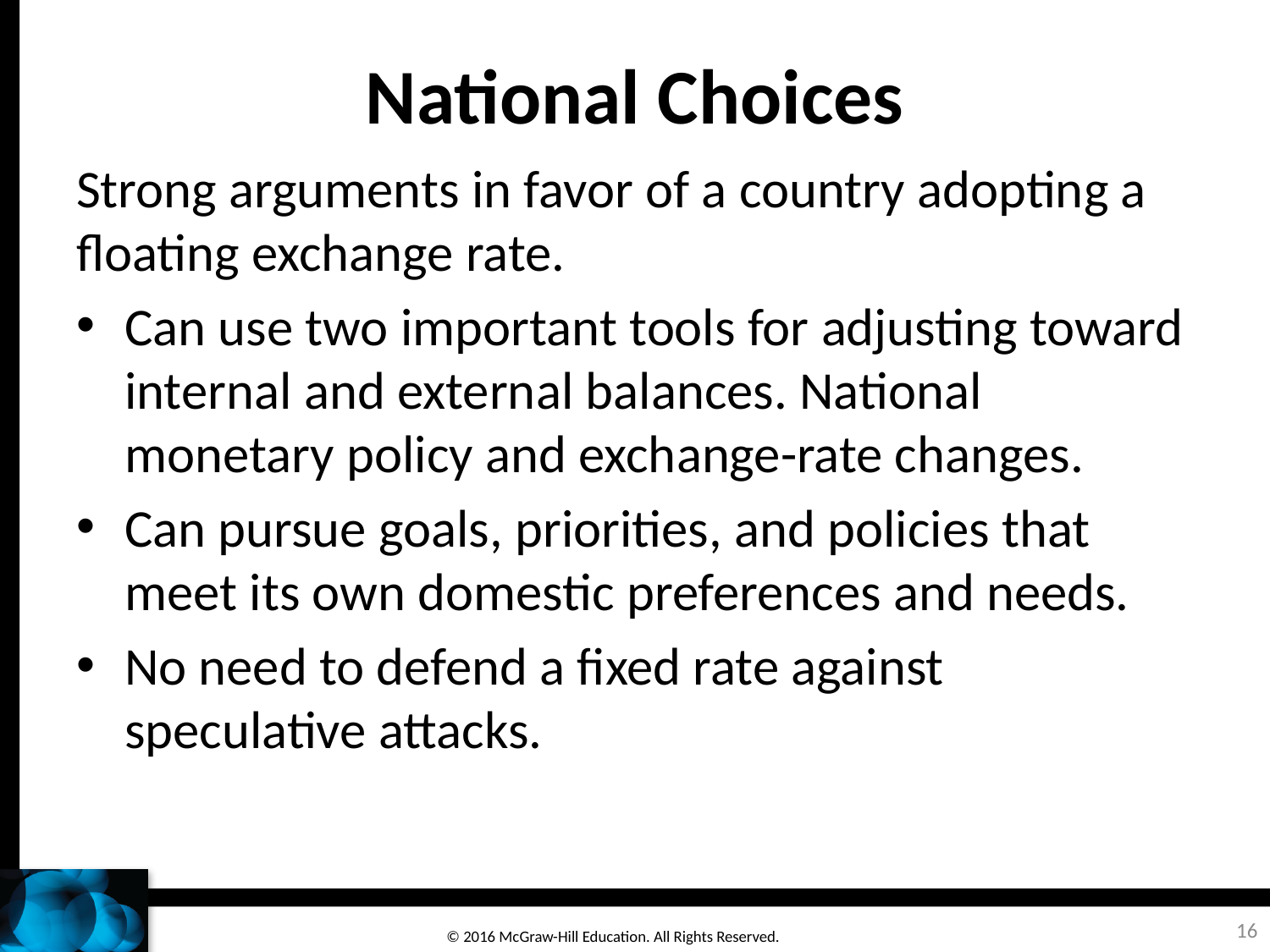

# National Choices
Strong arguments in favor of a country adopting a floating exchange rate.
Can use two important tools for adjusting toward internal and external balances. National monetary policy and exchange-rate changes.
Can pursue goals, priorities, and policies that meet its own domestic preferences and needs.
No need to defend a fixed rate against speculative attacks.
16
© 2016 McGraw-Hill Education. All Rights Reserved.